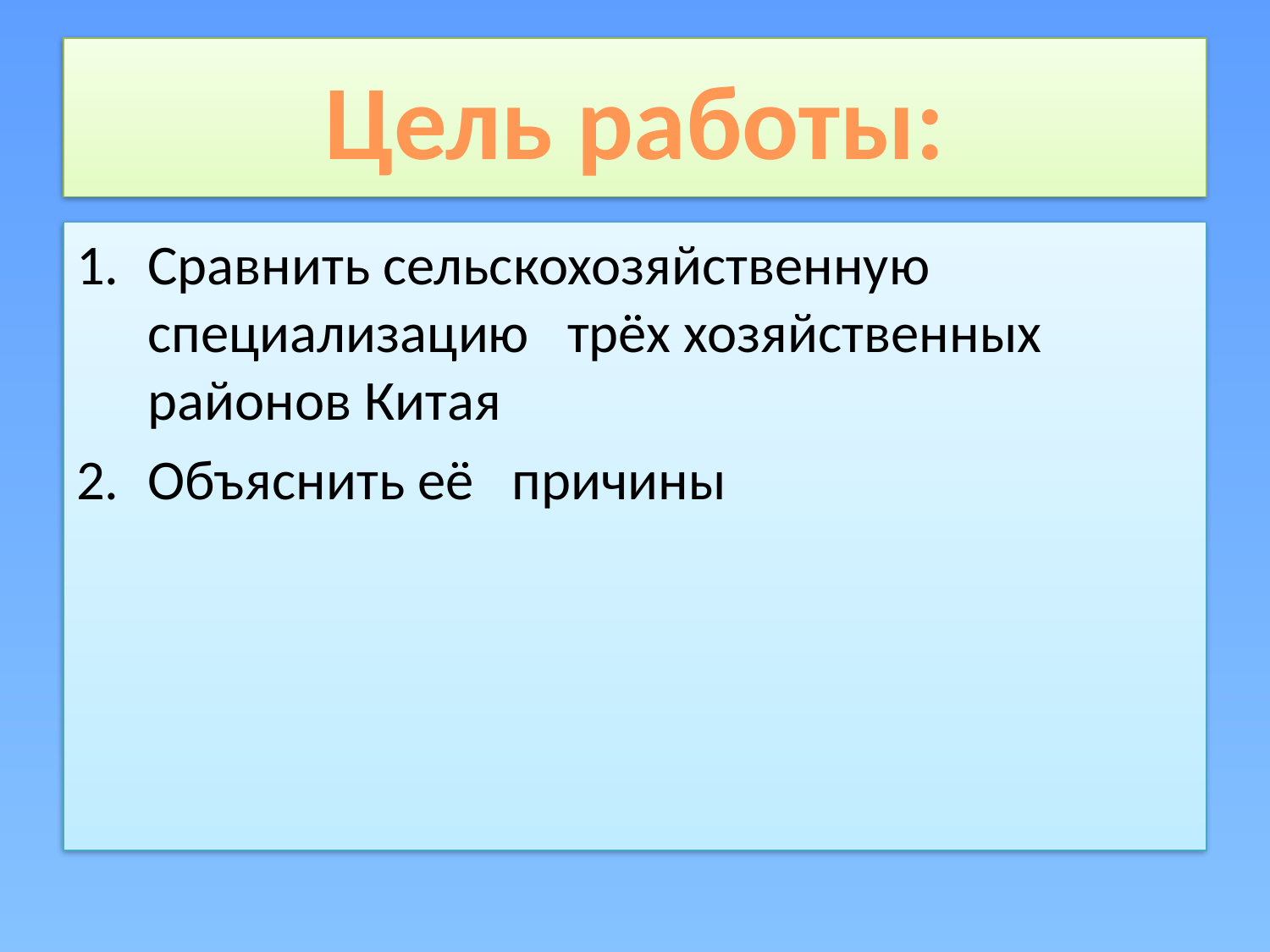

# Цель работы:
Сравнить сельскохозяйственную специализацию   трёх хозяйственных районов Китая
Объяснить её   причины